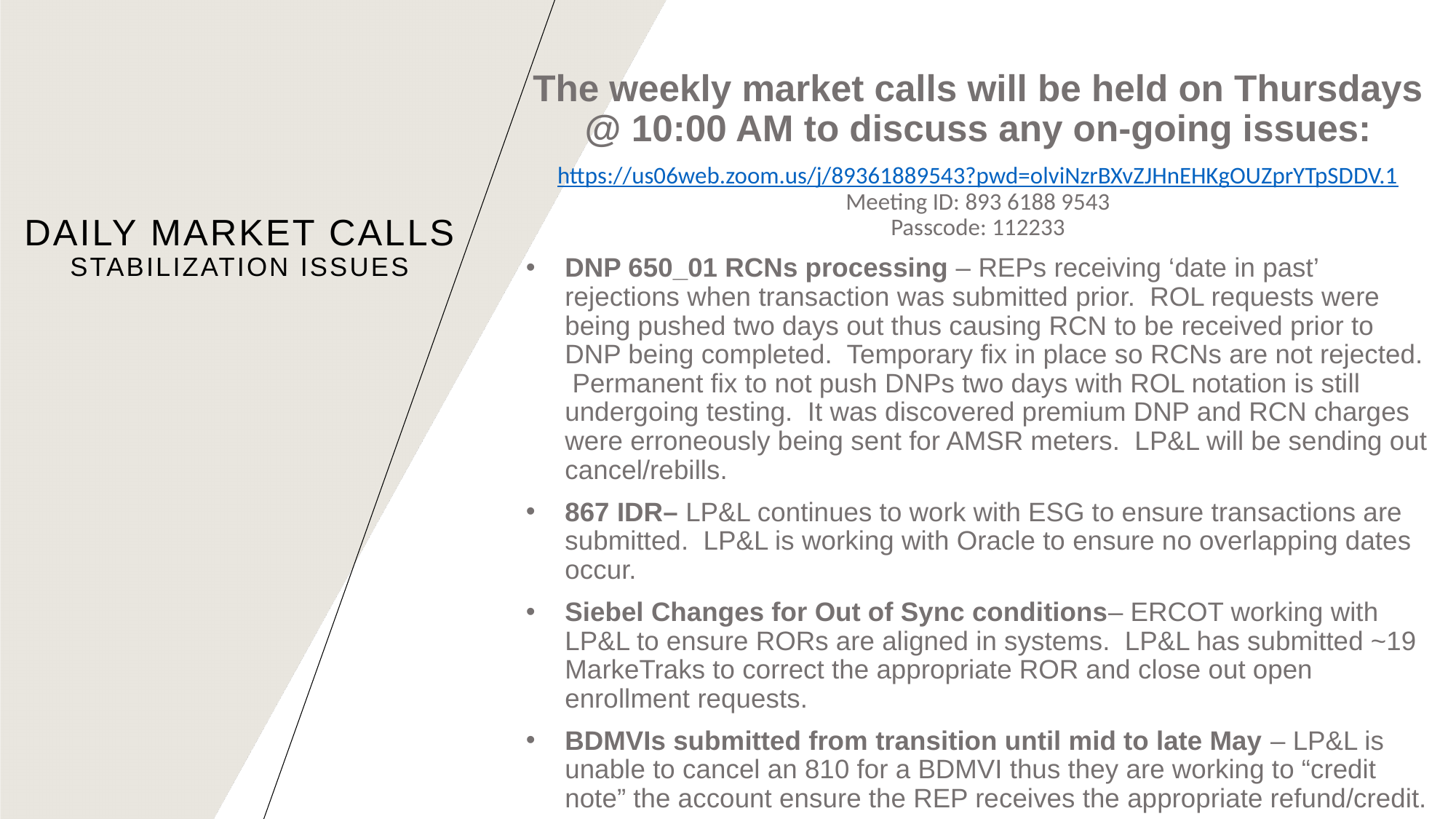

The weekly market calls will be held on Thursdays @ 10:00 AM to discuss any on-going issues:
https://us06web.zoom.us/j/89361889543?pwd=olviNzrBXvZJHnEHKgOUZprYTpSDDV.1
Meeting ID: 893 6188 9543
Passcode: 112233
DNP 650_01 RCNs processing – REPs receiving ‘date in past’ rejections when transaction was submitted prior.  ROL requests were being pushed two days out thus causing RCN to be received prior to DNP being completed.  Temporary fix in place so RCNs are not rejected.  Permanent fix to not push DNPs two days with ROL notation is still undergoing testing.  It was discovered premium DNP and RCN charges were erroneously being sent for AMSR meters.  LP&L will be sending out cancel/rebills.
867 IDR– LP&L continues to work with ESG to ensure transactions are submitted.  LP&L is working with Oracle to ensure no overlapping dates occur.
Siebel Changes for Out of Sync conditions– ERCOT working with LP&L to ensure RORs are aligned in systems.  LP&L has submitted ~19 MarkeTraks to correct the appropriate ROR and close out open enrollment requests.
BDMVIs submitted from transition until mid to late May – LP&L is unable to cancel an 810 for a BDMVI thus they are working to “credit note” the account ensure the REP receives the appropriate refund/credit.
# Daily Market Calls Stabilization issues